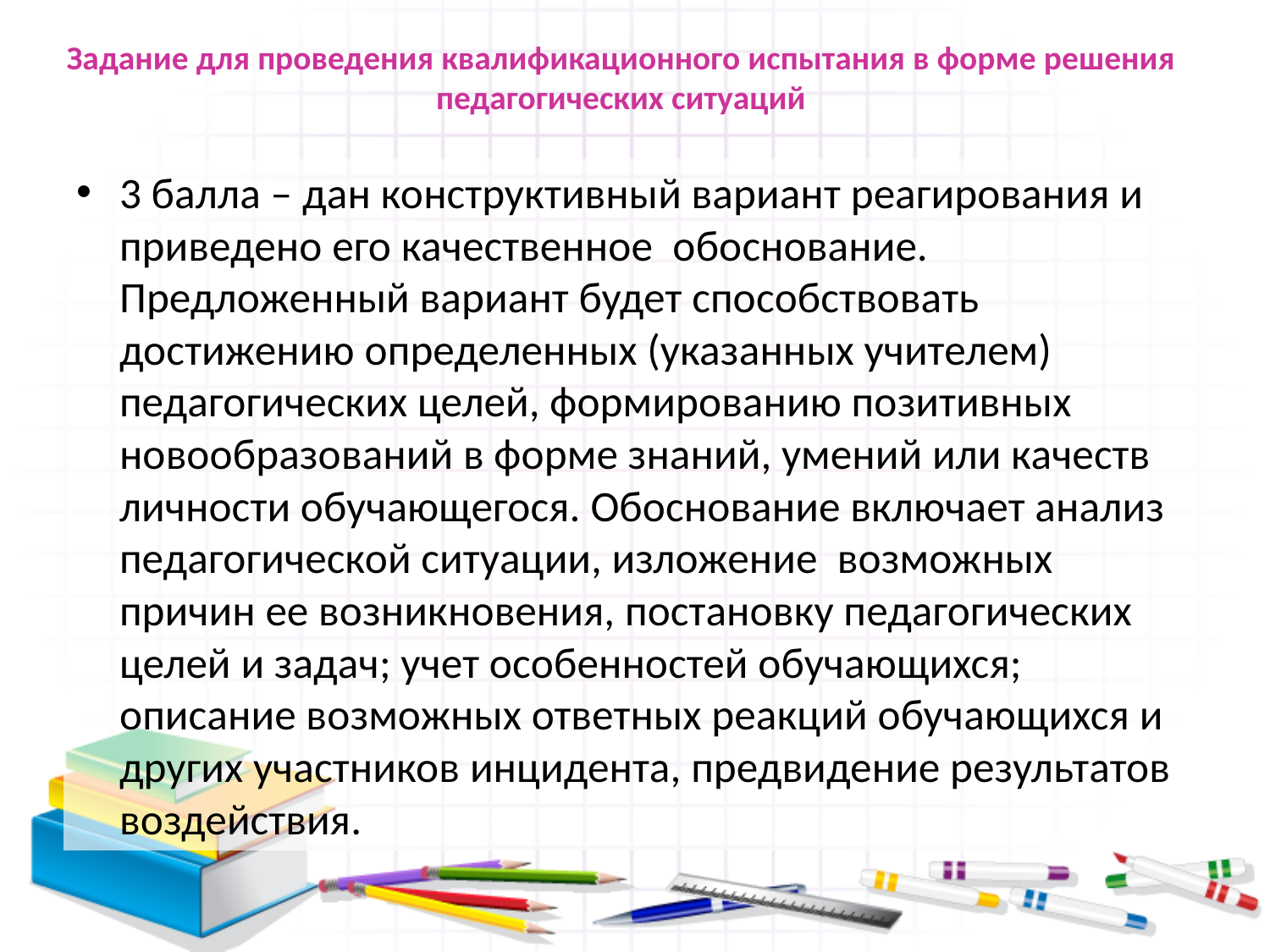

# Задание для проведения квалификационного испытания в форме решения педагогических ситуаций
3 балла – дан конструктивный вариант реагирования и приведено его качественное  обоснование. Предложенный вариант будет способствовать достижению определенных (указанных учителем) педагогических целей, формированию позитивных новообразований в форме знаний, умений или качеств личности обучающегося. Обоснование включает анализ педагогической ситуации, изложение  возможных причин ее возникновения, постановку педагогических целей и задач; учет особенностей обучающихся; описание возможных ответных реакций обучающихся и других участников инцидента, предвидение результатов воздействия.